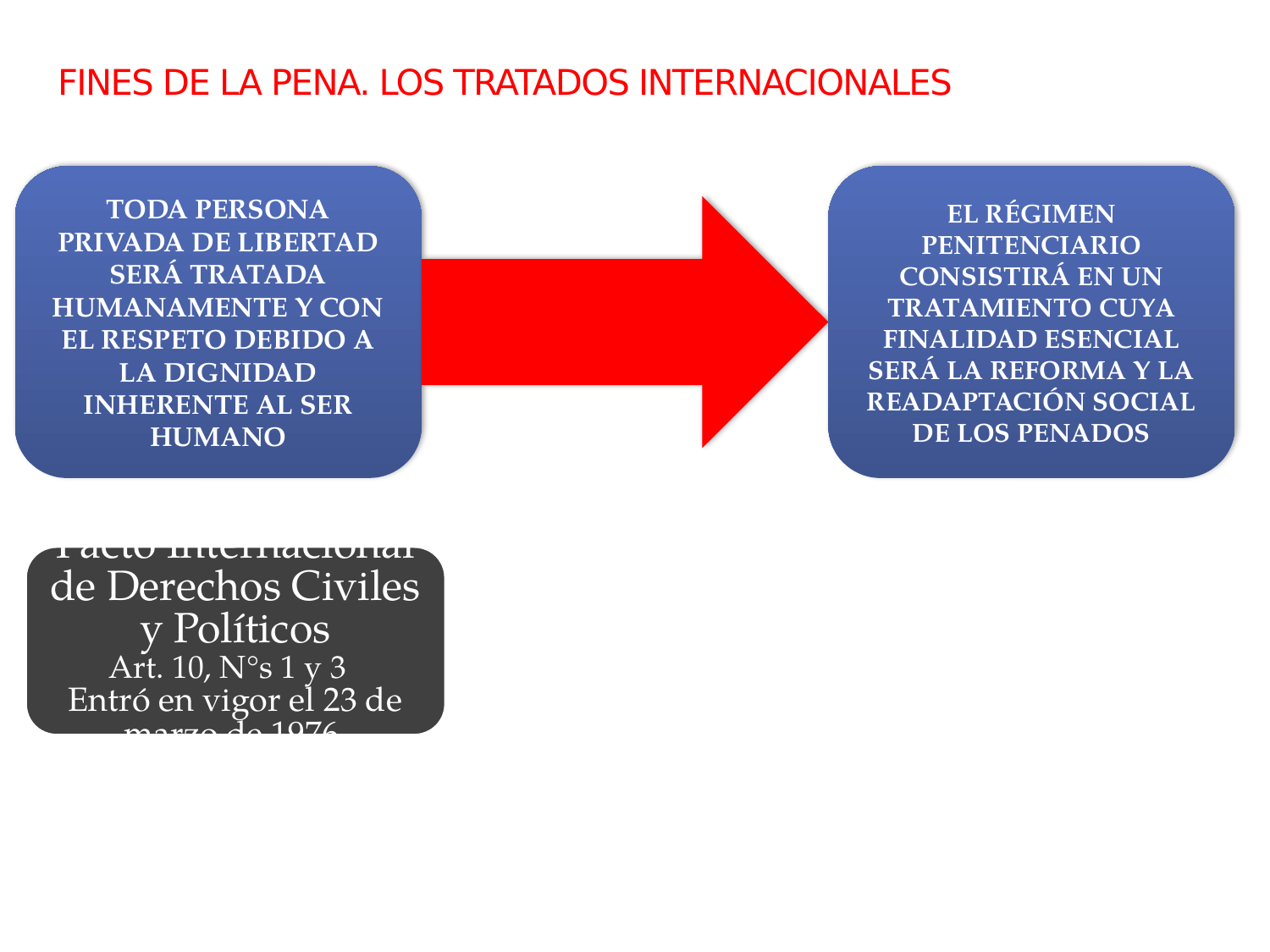

# FINES DE LA pena. LOS TRATADOS INTERNACIONALES

EL RÉGIMEN PENITENCIARIO CONSISTIRÁ EN UN TRATAMIENTO CUYA FINALIDAD ESENCIAL SERÁ LA REFORMA Y LA READAPTACIÓN SOCIAL DE LOS PENADOS
TODA PERSONA PRIVADA DE LIBERTAD SERÁ TRATADA HUMANAMENTE Y CON EL RESPETO DEBIDO A LA DIGNIDAD INHERENTE AL SER HUMANO
Pacto Internacional de Derechos Civiles y Políticos
Art. 10, N°s 1 y 3
Entró en vigor el 23 de marzo de 1976
35
Sebastian Valenzuela A. /El Salvador /Marzo 2013